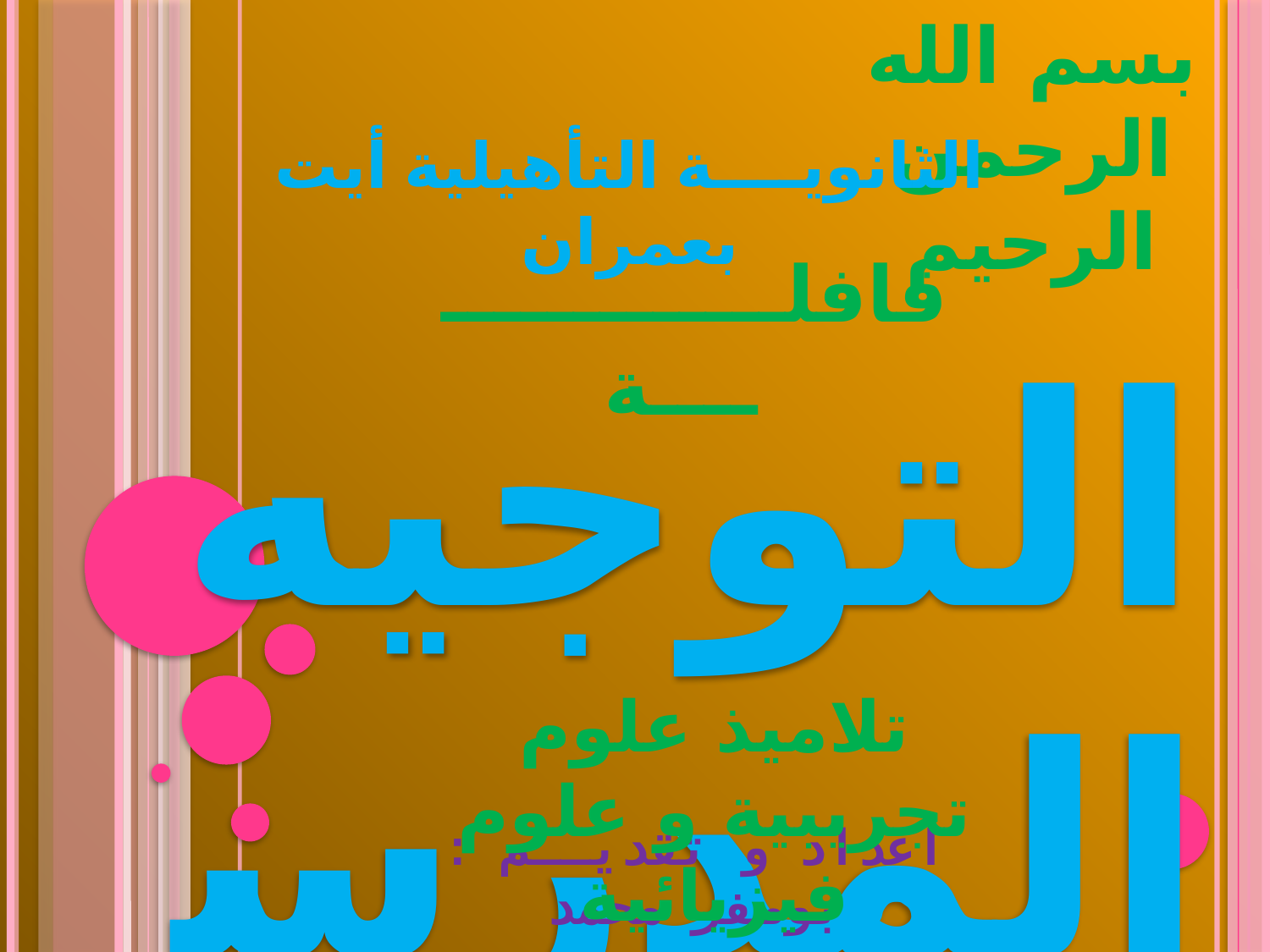

بسم الله الرحمن الرحيم
الثانويــــة التأهيلية أيت بعمران
قافلـــــــــــــــــة
التوجيه المدرسي
تلاميذ علوم تجريبية و علوم فيزيائية
اعداد و تقديــم : بوصفر محمد